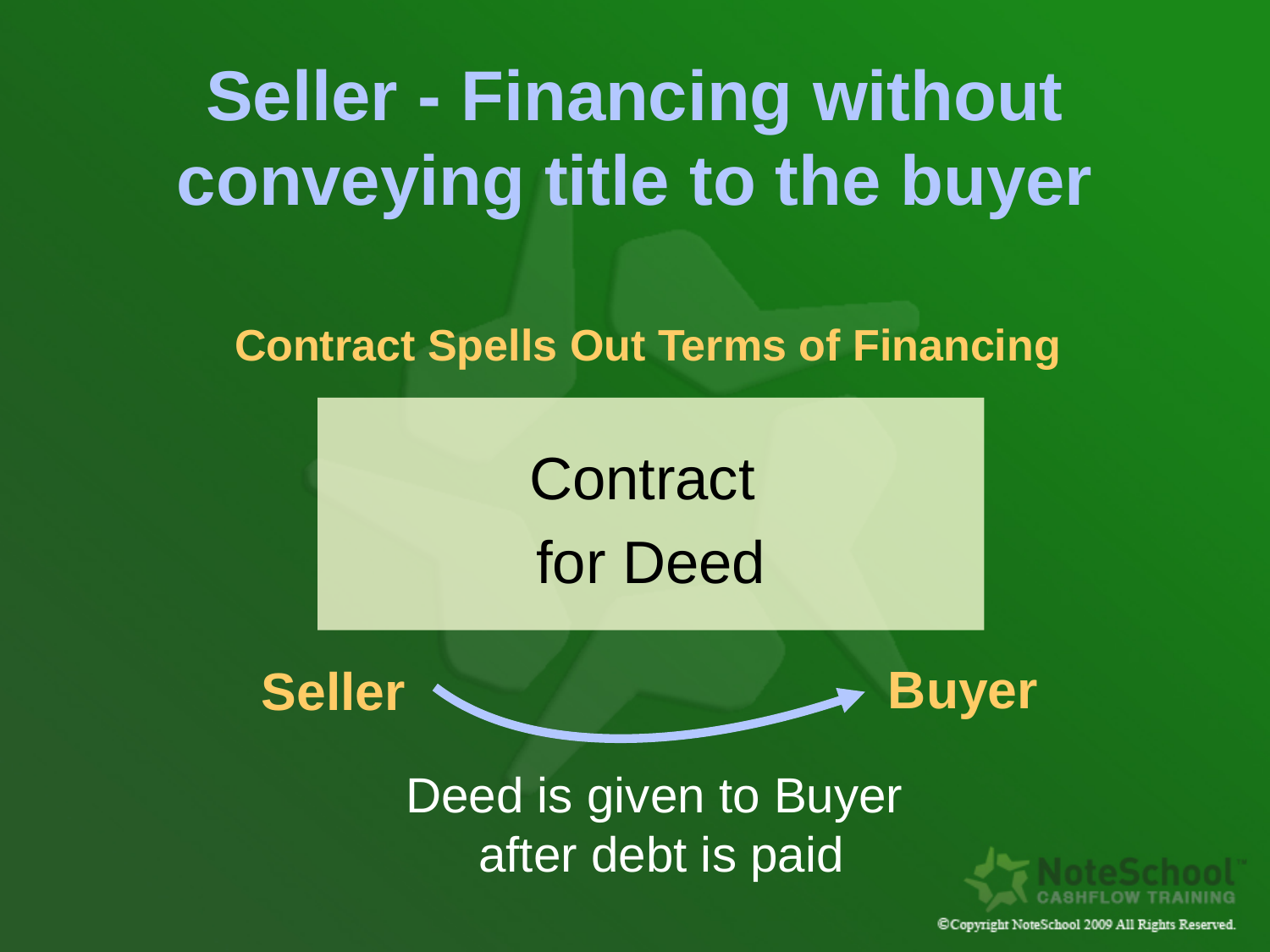

# Seller - Financing without conveying title to the buyer
Contract Spells Out Terms of Financing
Contract
for Deed

Buyer
Seller
Deed is given to Buyer
after debt is paid